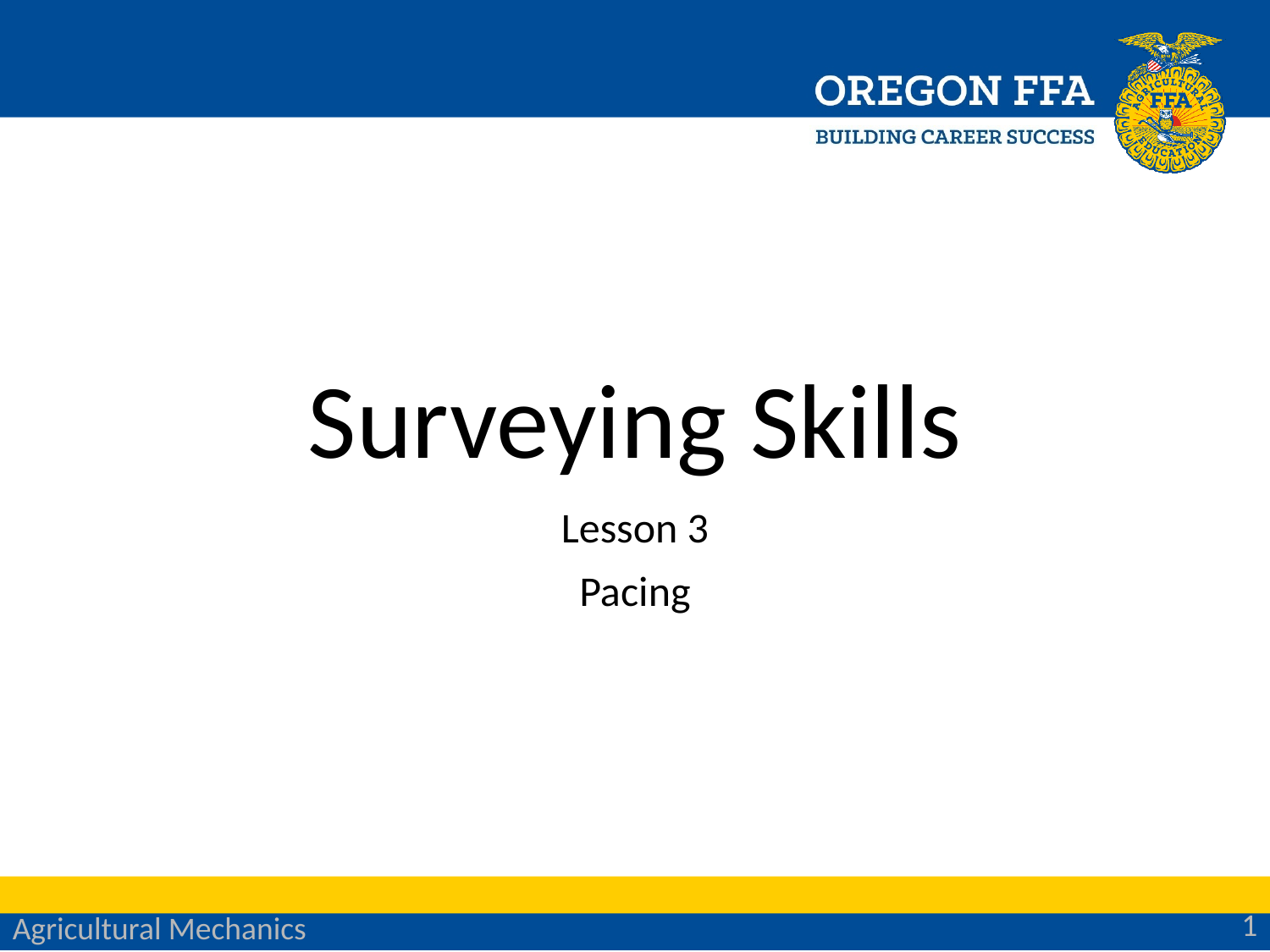

# Surveying Skills
Lesson 3
Pacing

1
Agricultural Mechanics